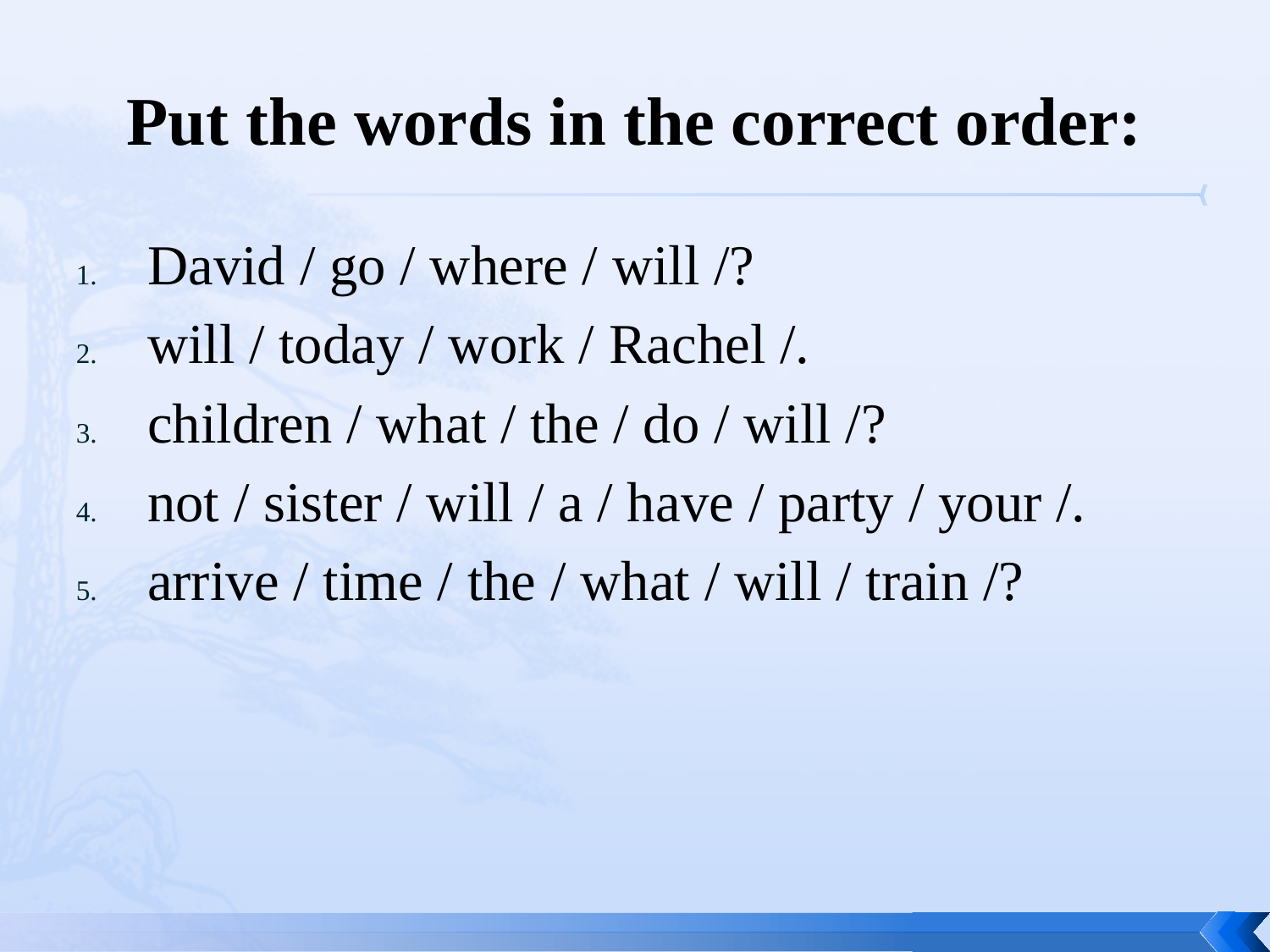

# Put the words in the correct order:
David / go / where / will /?
will / today / work / Rachel /.
children / what / the / do / will /?
not / sister / will / a / have / party / your /.
arrive / time / the / what / will / train /?